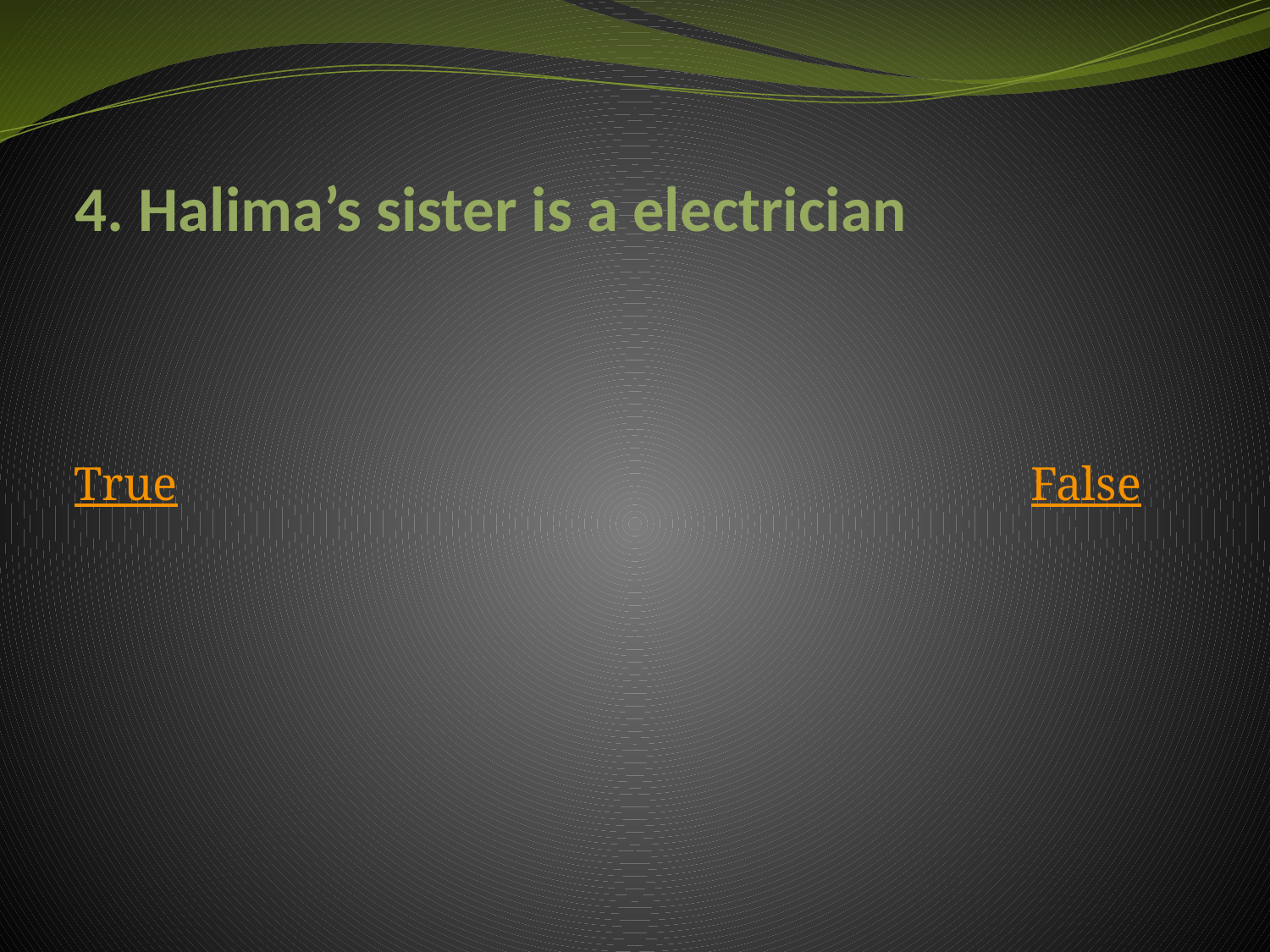

# 4. Halima’s sister is a electrician
True                                                                        False